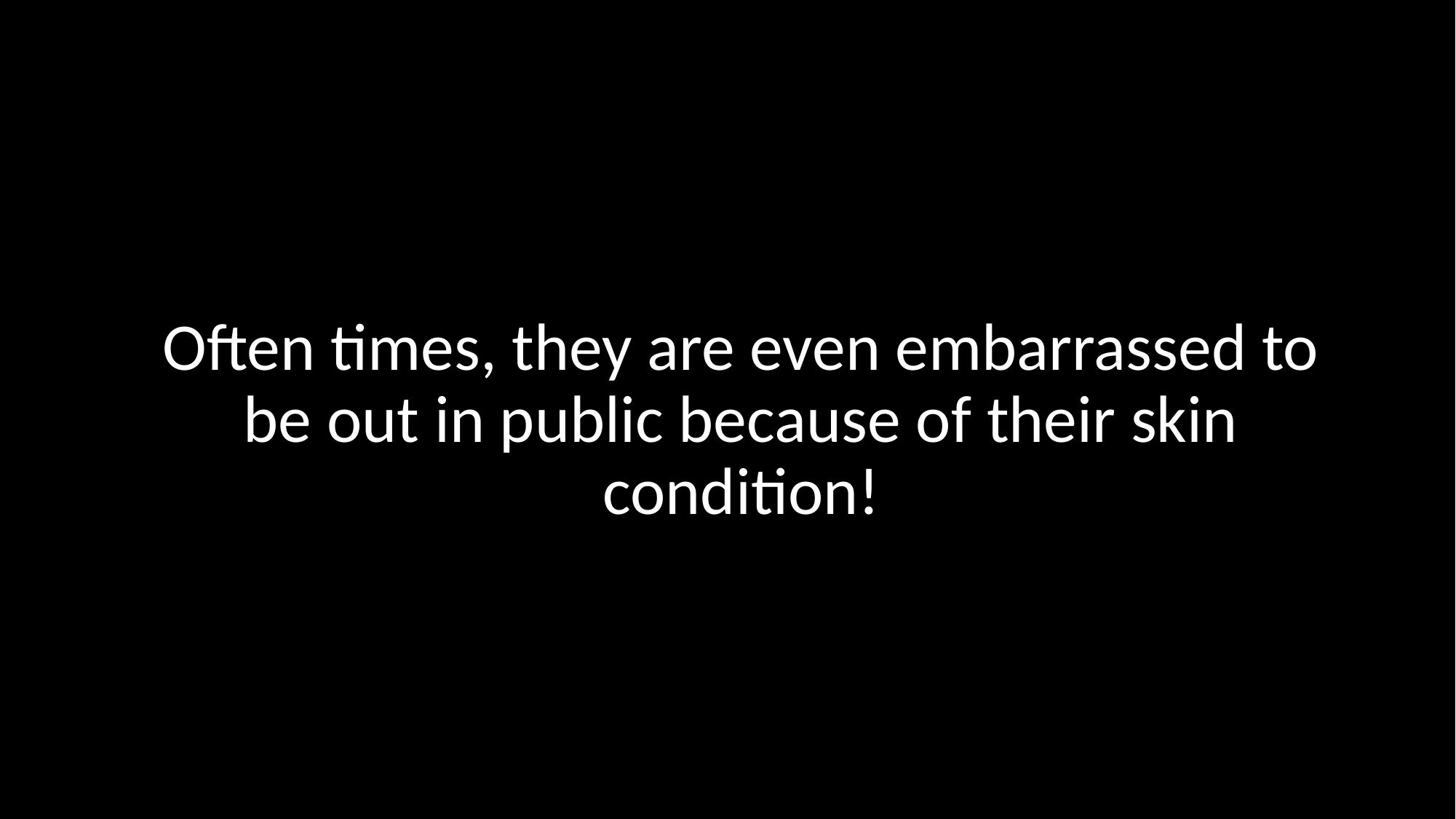

Often times, they are even embarrassed to be out in public because of their skin condition!